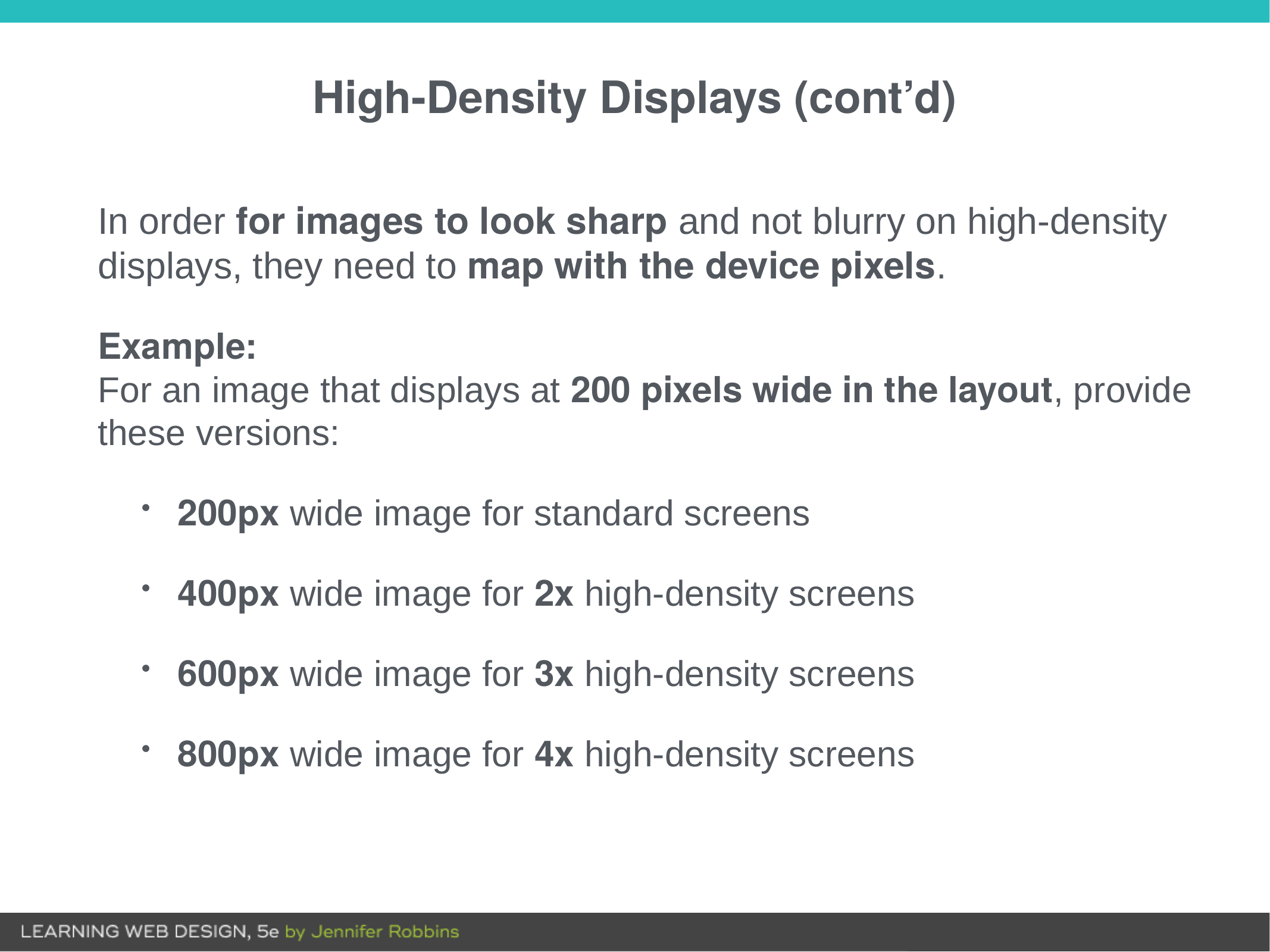

# High-Density Displays (cont’d)
In order for images to look sharp and not blurry on high-density displays, they need to map with the device pixels.
Example:
For an image that displays at 200 pixels wide in the layout, provide these versions:
200px wide image for standard screens
400px wide image for 2x high-density screens
600px wide image for 3x high-density screens
800px wide image for 4x high-density screens